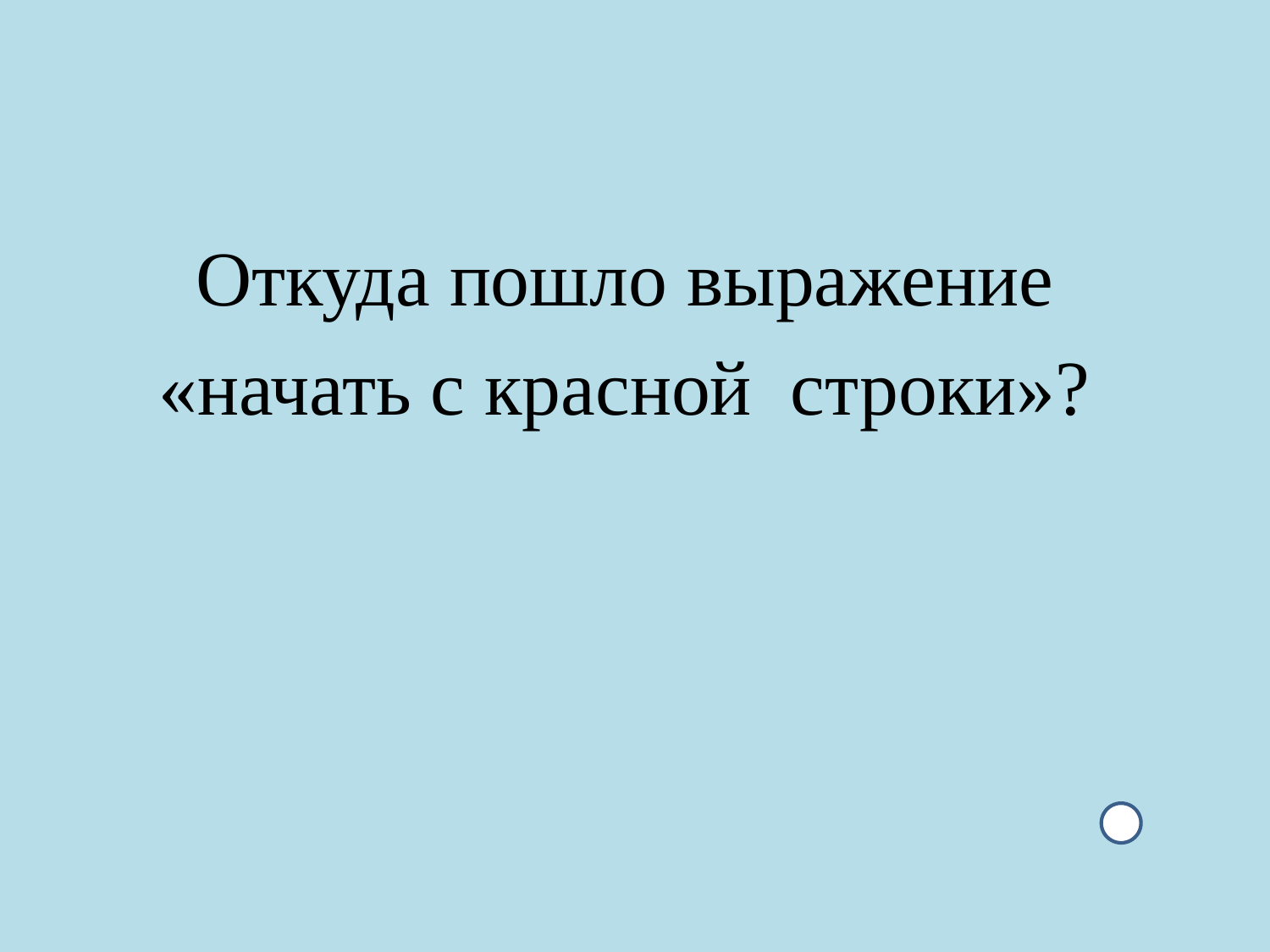

#
Откуда пошло выражение
«начать с красной  строки»?